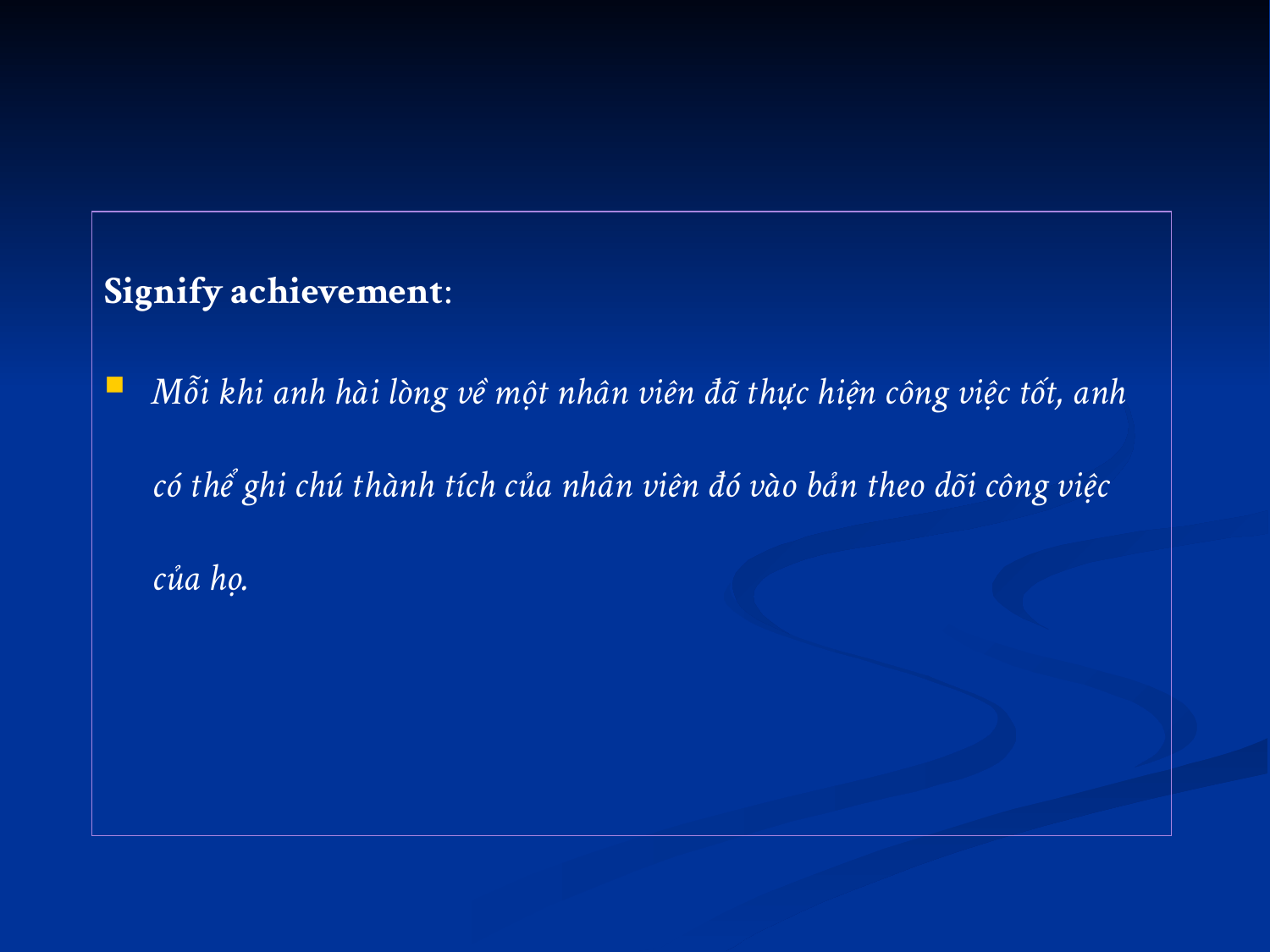

Signify achievement:
Mỗi khi anh hài lòng về một nhân viên đã thực hiện công việc tốt, anh có thể ghi chú thành tích của nhân viên đó vào bản theo dõi công việc của họ.